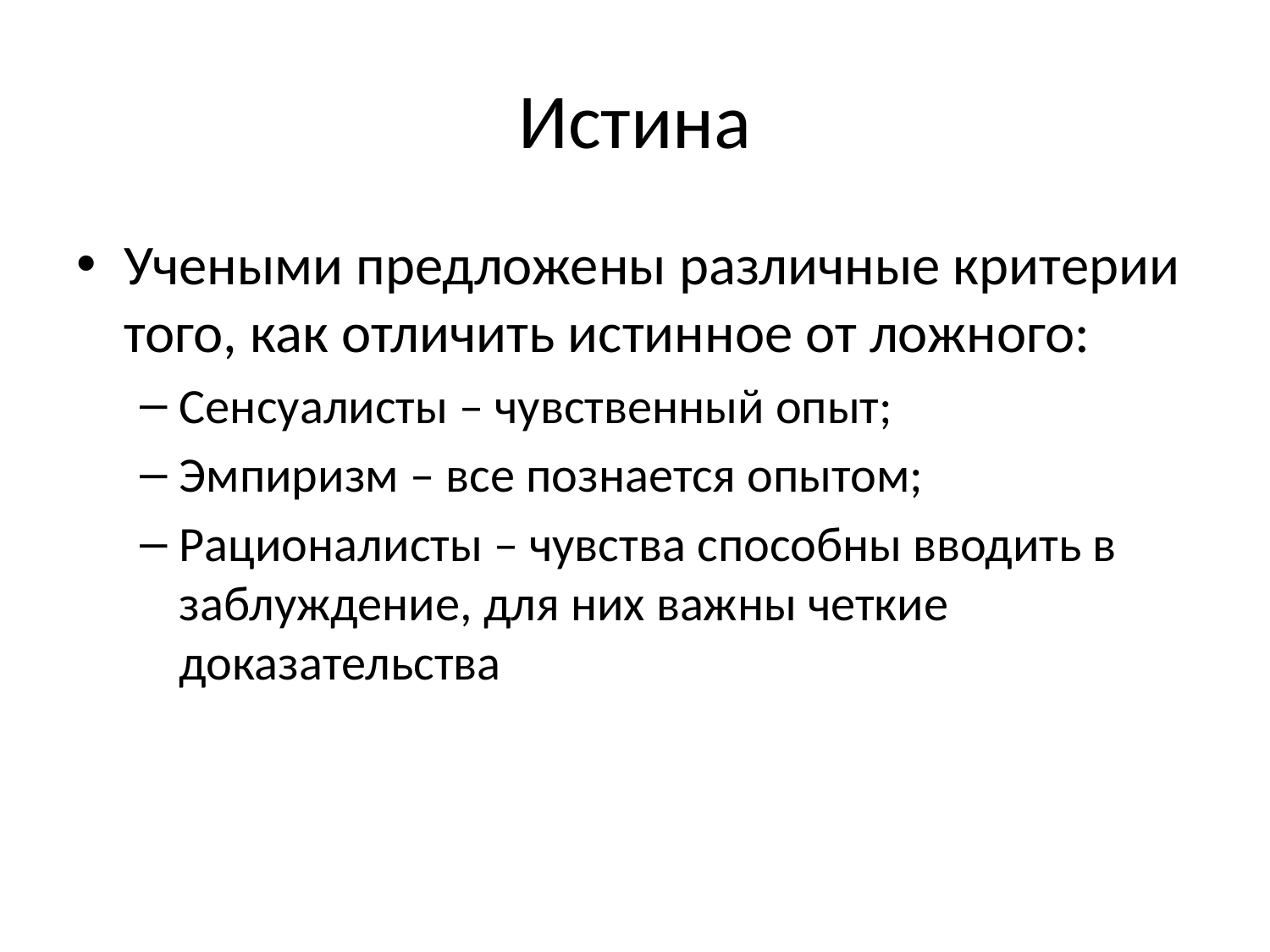

# Истина
Учеными предложены различные критерии того, как отличить истинное от ложного:
Сенсуалисты – чувственный опыт;
Эмпиризм – все познается опытом;
Рационалисты – чувства способны вводить в заблуждение, для них важны четкие доказательства